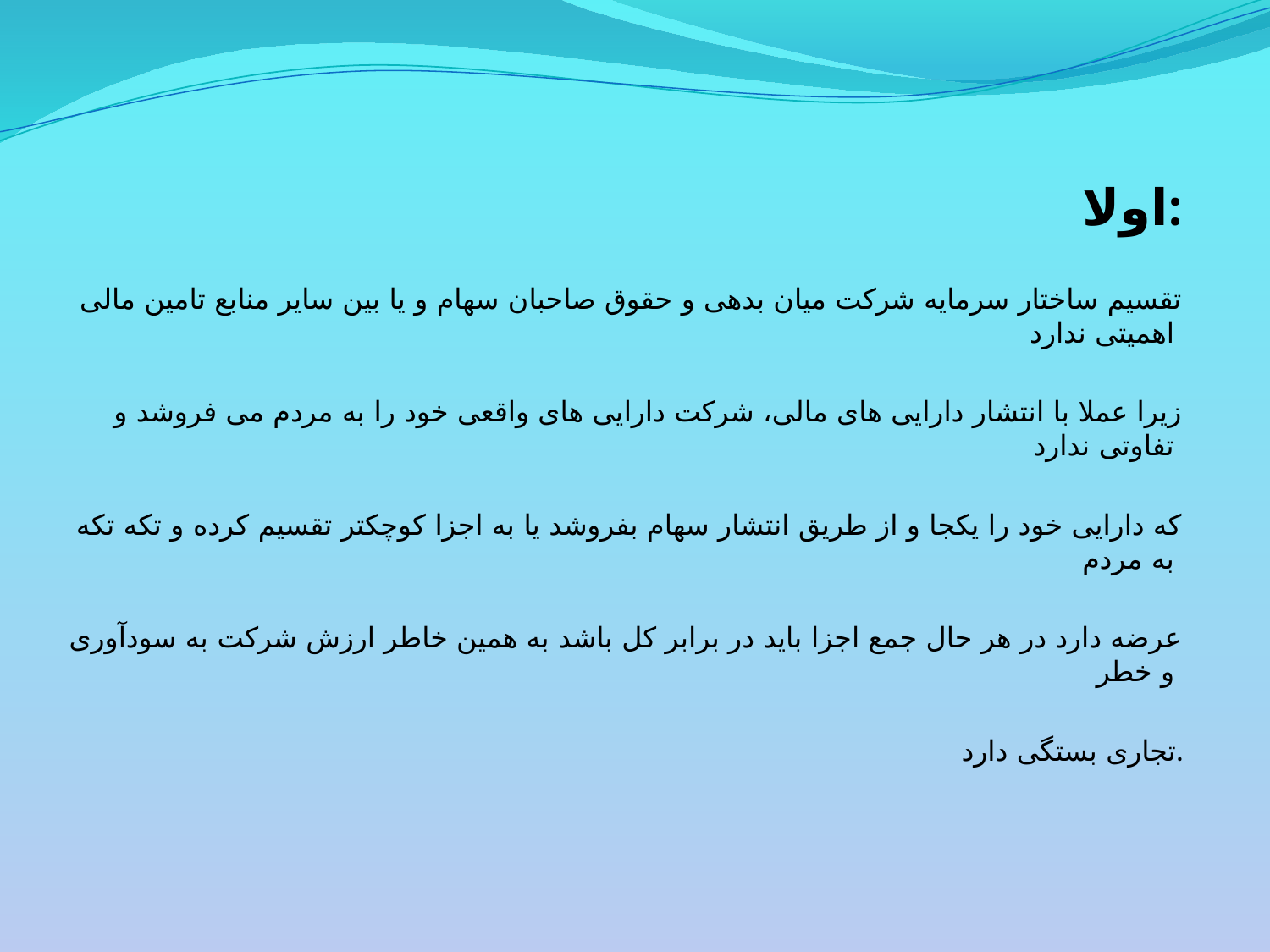

اولا:

تقسیم ساختار سرمایه شرکت میان بدهی و حقوق صاحبان سهام و یا بین سایر منابع تامین مالی اهمیتی ندارد

زیرا عملا با انتشار دارایی های مالی، شرکت دارایی های واقعی خود را به مردم می فروشد و تفاوتی ندارد

که دارایی خود را یکجا و از طریق انتشار سهام بفروشد یا به اجزا کوچکتر تقسیم کرده و تکه تکه به مردم

عرضه دارد در هر حال جمع اجزا باید در برابر کل باشد به همین خاطر ارزش شرکت به سودآوری و خطر

تجاری بستگی دارد.